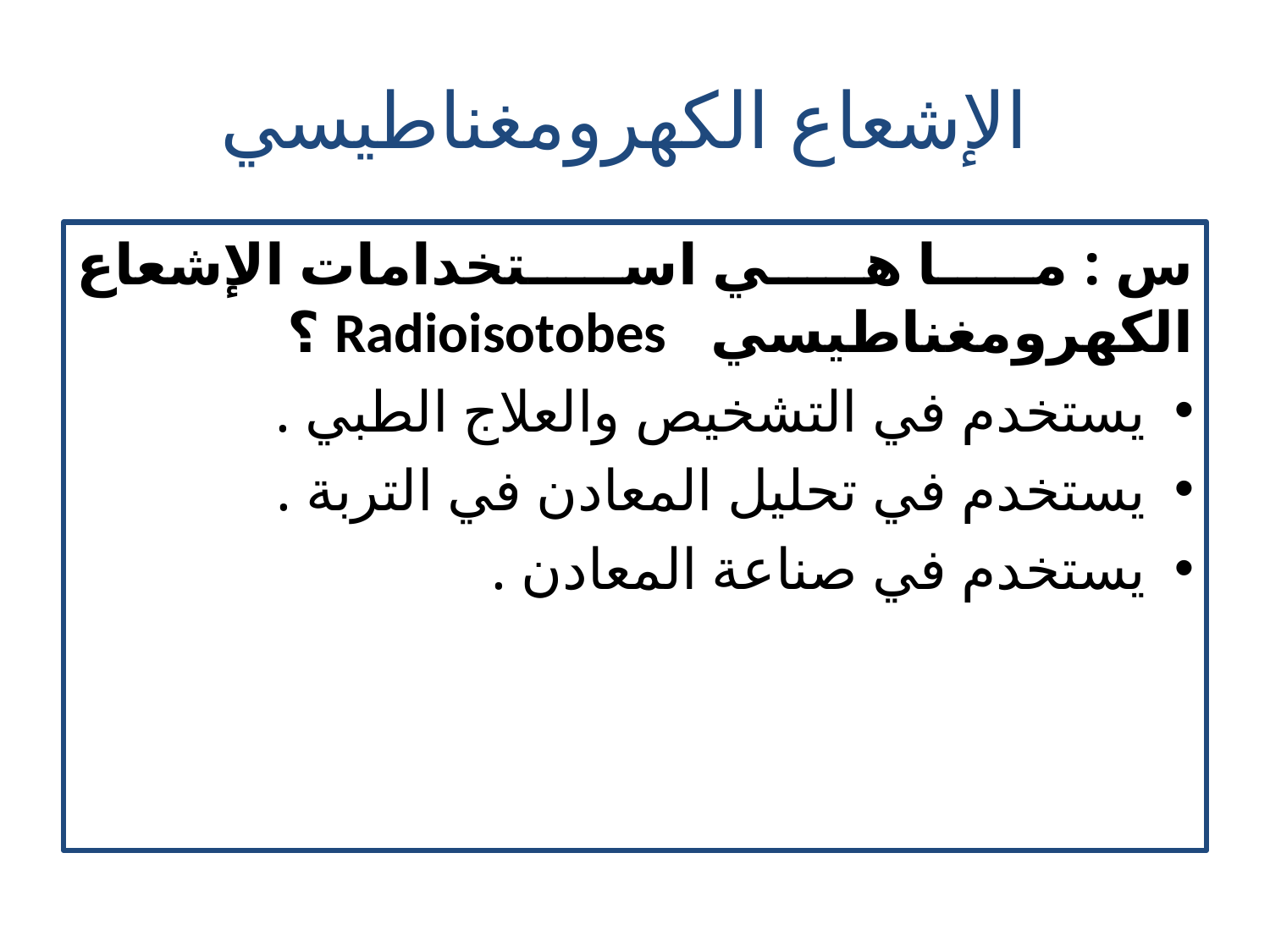

# الإشعاع الكهرومغناطيسي
س : ما هي استخدامات الإشعاع الكهرومغناطيسي   Radioisotobes ؟
يستخدم في التشخيص والعلاج الطبي .
يستخدم في تحليل المعادن في التربة .
يستخدم في صناعة المعادن .